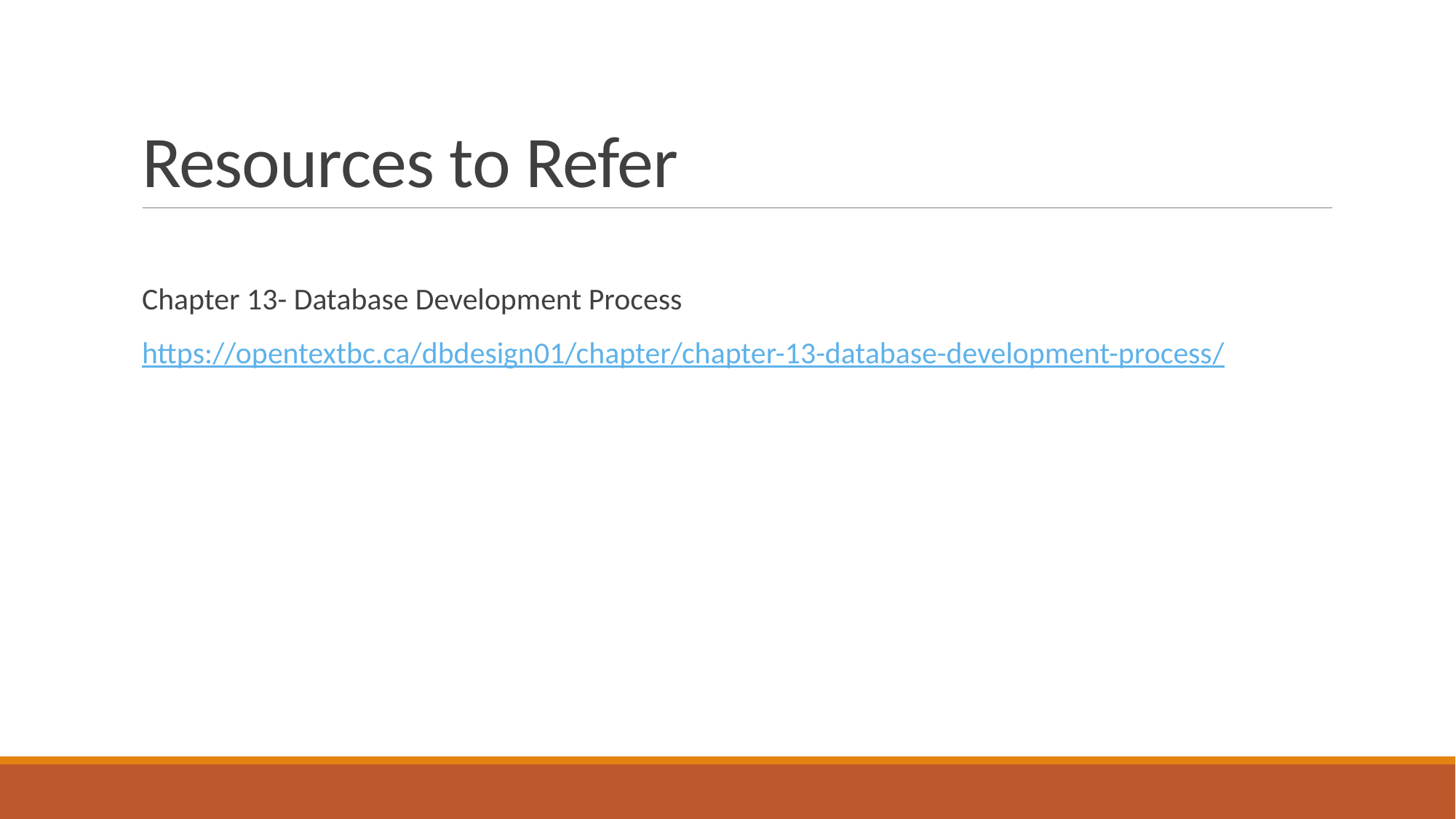

# Resources to Refer

Chapter 13- Database Development Process
https://opentextbc.ca/dbdesign01/chapter/chapter-13-database-development-process/